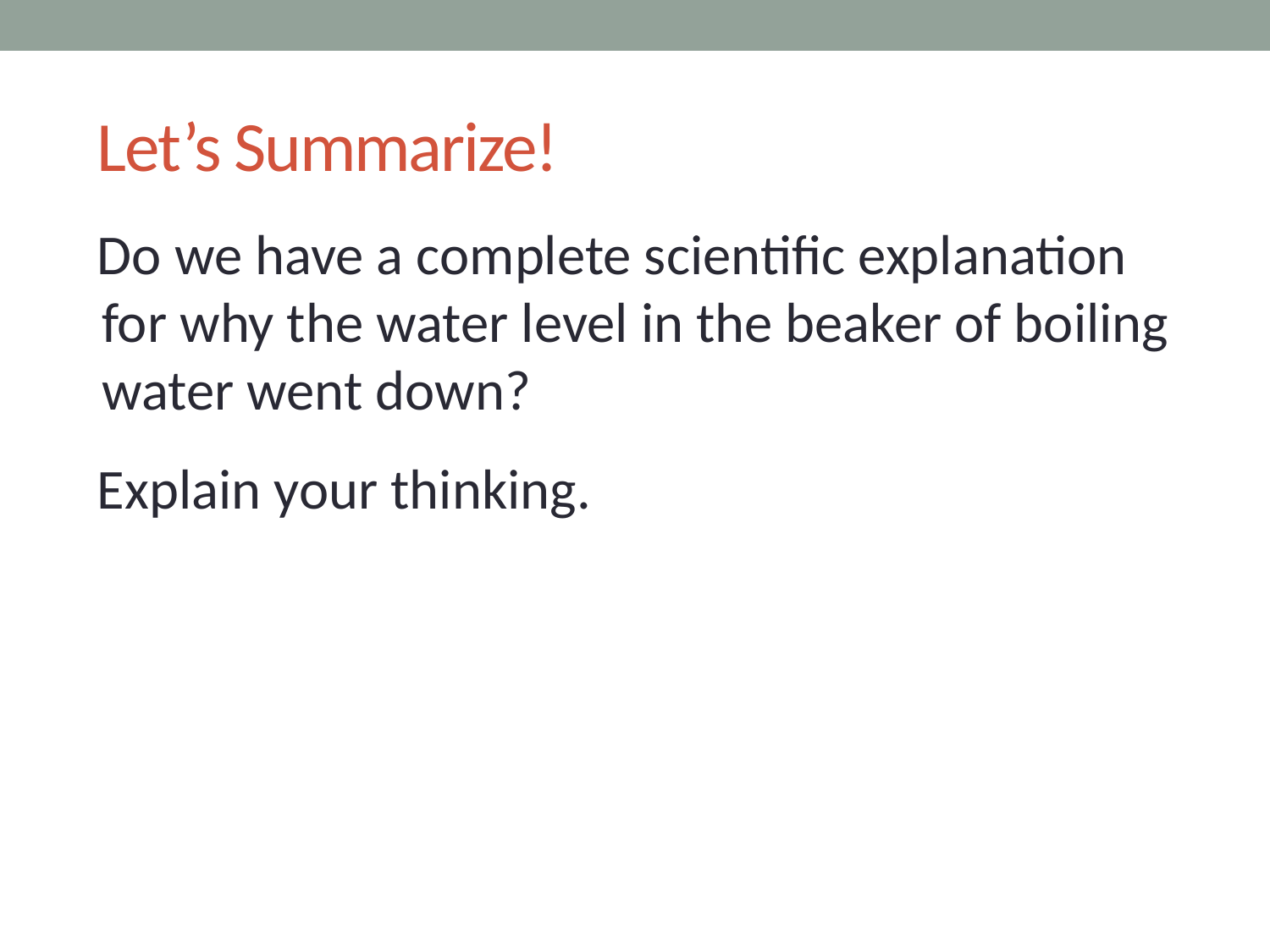

# Let’s Summarize!
Do we have a complete scientific explanation for why the water level in the beaker of boiling water went down?
Explain your thinking.